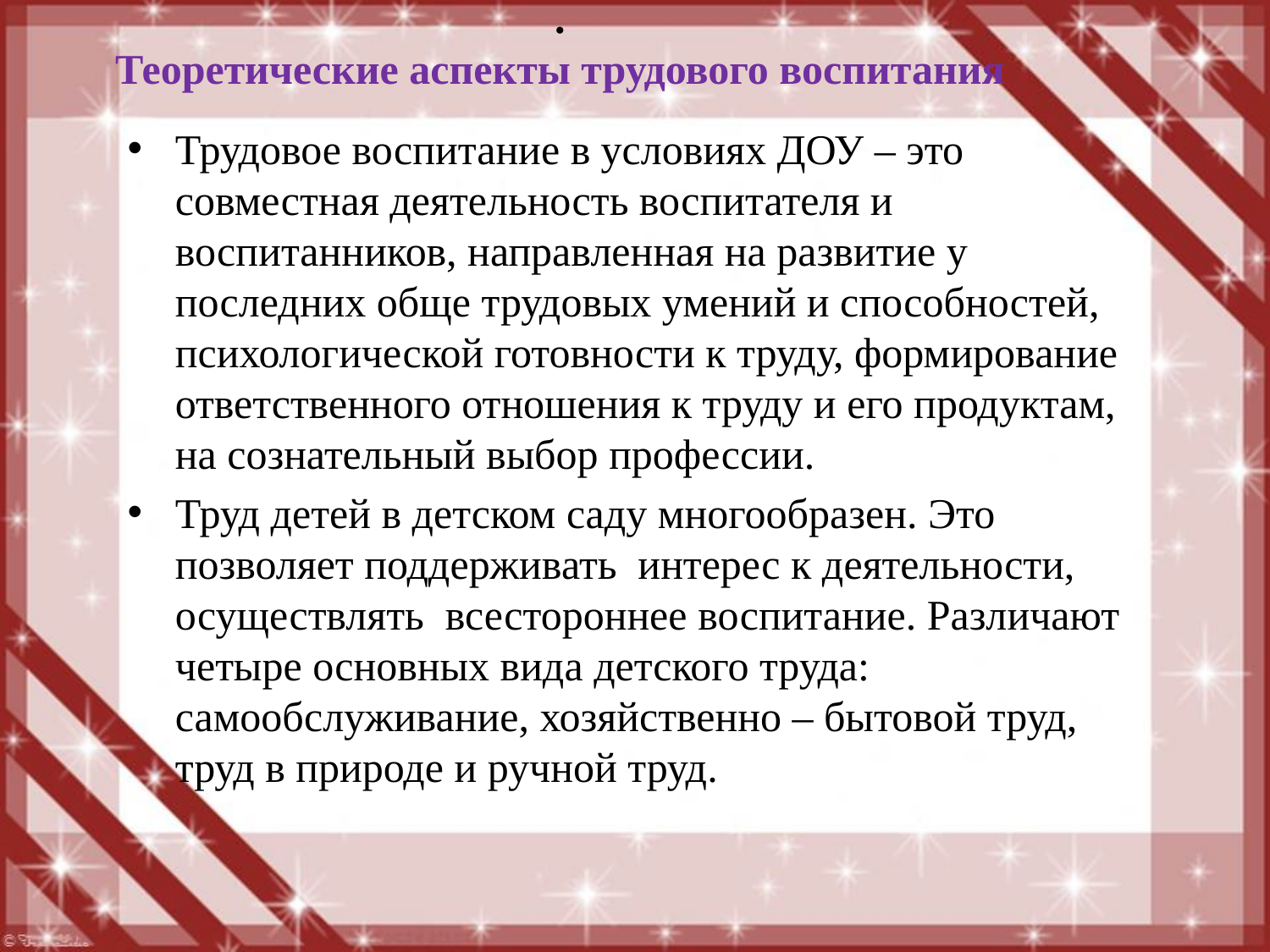

# . Теоретические аспекты трудового воспитания
Трудовое воспитание в условиях ДОУ – это совместная деятельность воспитателя и воспитанников, направленная на развитие у последних обще трудовых умений и способностей, психологической готовности к труду, формирование ответственного отношения к труду и его продуктам, на сознательный выбор профессии.
Труд детей в детском саду многообразен. Это позволяет поддерживать  интерес к деятельности, осуществлять  всестороннее воспитание. Различают четыре основных вида детского труда: самообслуживание, хозяйственно – бытовой труд, труд в природе и ручной труд.